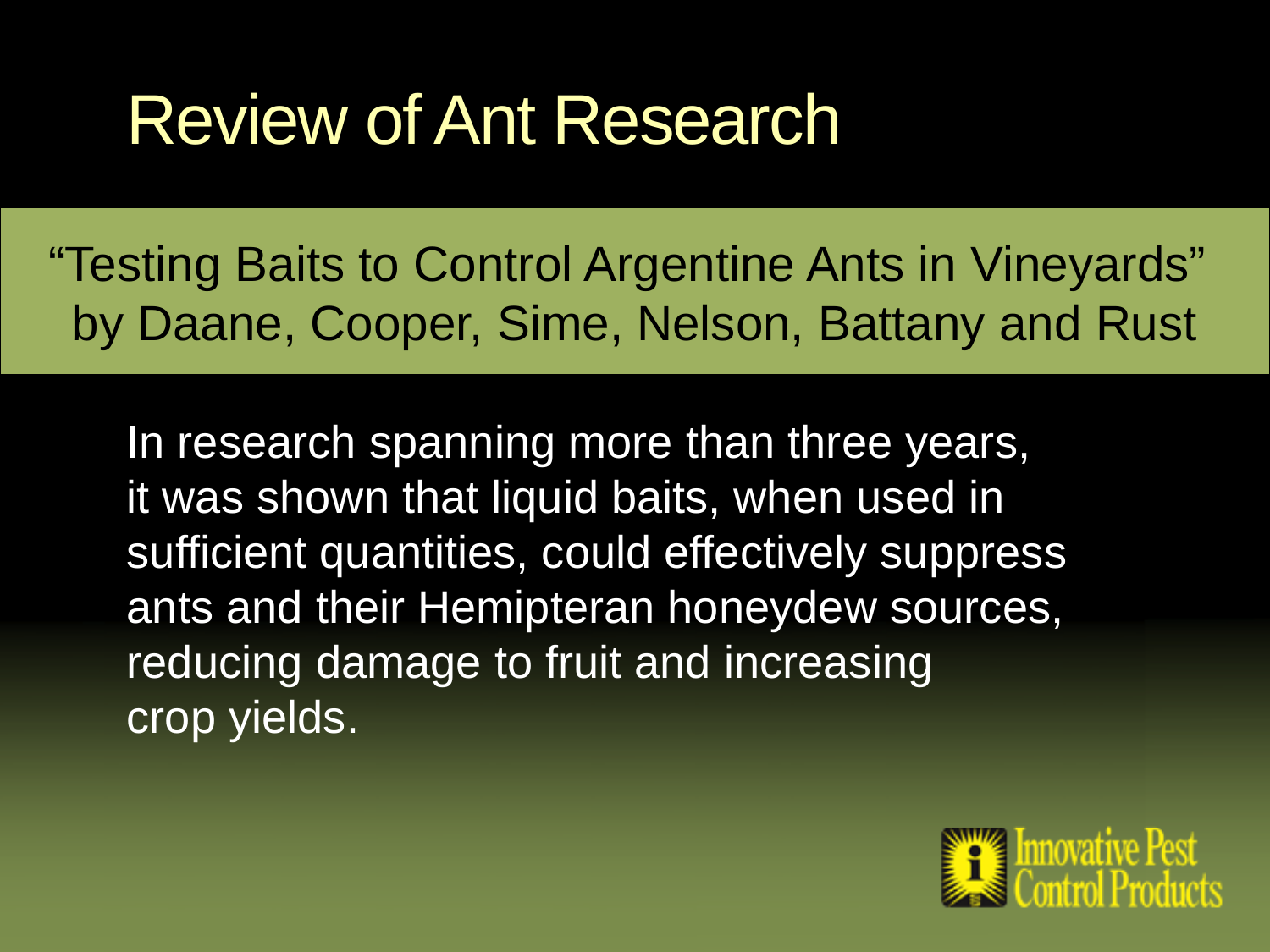

# Review of Ant Research
“Testing Baits to Control Argentine Ants in Vineyards”
by Daane, Cooper, Sime, Nelson, Battany and Rust
In research spanning more than three years,
it was shown that liquid baits, when used in sufficient quantities, could effectively suppress ants and their Hemipteran honeydew sources, reducing damage to fruit and increasing
crop yields.